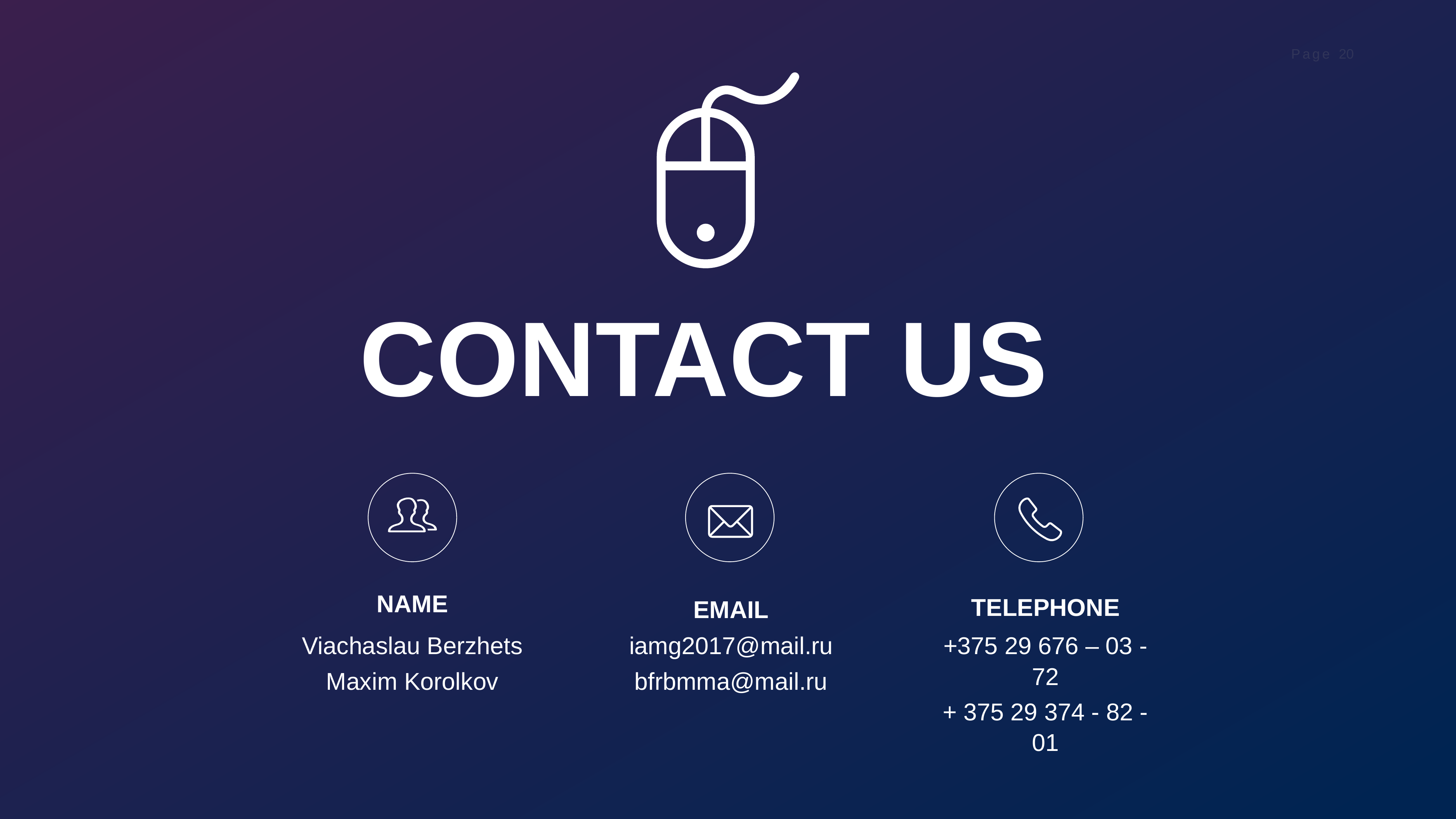

CONTACT US

NAME
TELEPHONE
EMAIL
Viachaslau Berzhets
Maxim Korolkov
iamg2017@mail.ru
bfrbmma@mail.ru
+375 29 676 – 03 - 72
+ 375 29 374 - 82 - 01